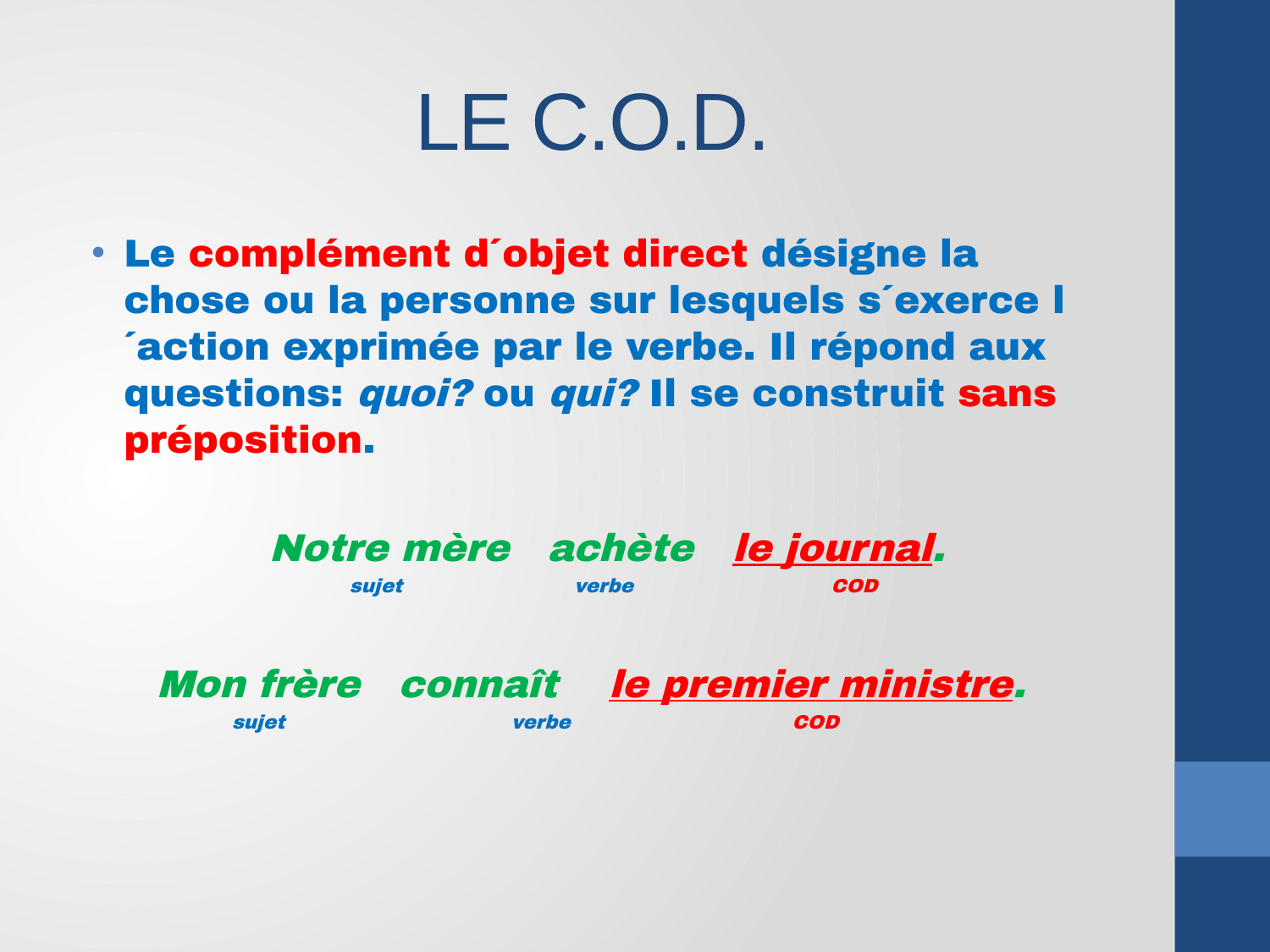

# LE C.O.D.
Le complément d´objet direct désigne la chose ou la personne sur lesquels s´exerce l´action exprimée par le verbe. Il répond aux questions: quoi? ou qui? Il se construit sans préposition.

 Notre mère   achète   le journal.
    sujet	                   verbe		COD

     Mon frère   connaît    le premier ministre.
               sujet	                   verbe	                       COD